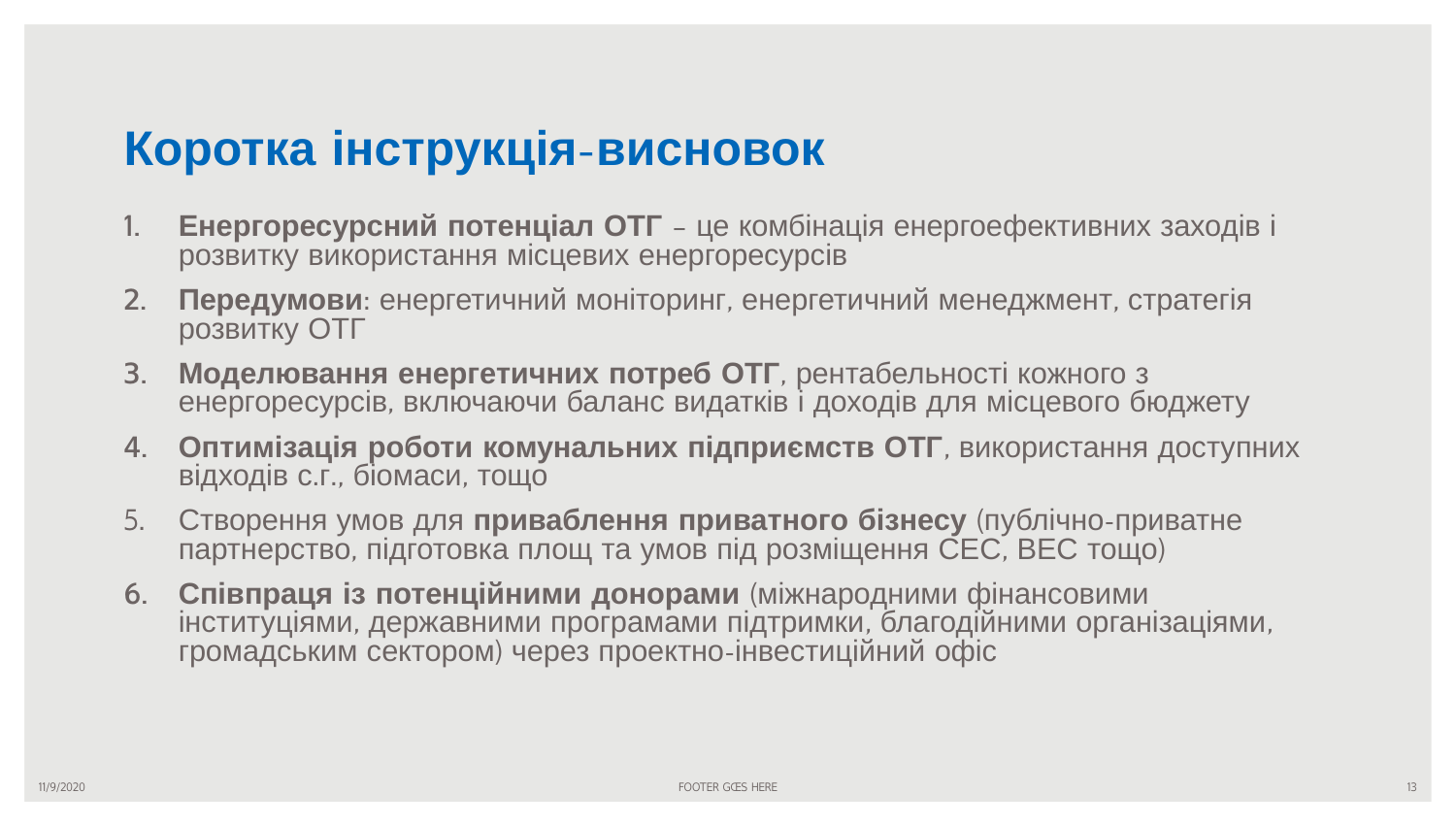

# Коротка інструкція-висновок
Енергоресурсний потенціал ОТГ – це комбінація енергоефективних заходів і розвитку використання місцевих енергоресурсів
Передумови: енергетичний моніторинг, енергетичний менеджмент, стратегія розвитку ОТГ
Моделювання енергетичних потреб ОТГ, рентабельності кожного з енергоресурсів, включаючи баланс видатків і доходів для місцевого бюджету
Оптимізація роботи комунальних підприємств ОТГ, використання доступних відходів с.г., біомаси, тощо
Створення умов для приваблення приватного бізнесу (публічно-приватне партнерство, підготовка площ та умов під розміщення СЕС, ВЕС тощо)
Співпраця із потенційними донорами (міжнародними фінансовими інституціями, державними програмами підтримки, благодійними організаціями, громадським сектором) через проектно-інвестиційний офіс
11/9/2020
FOOTER GOES HERE
13